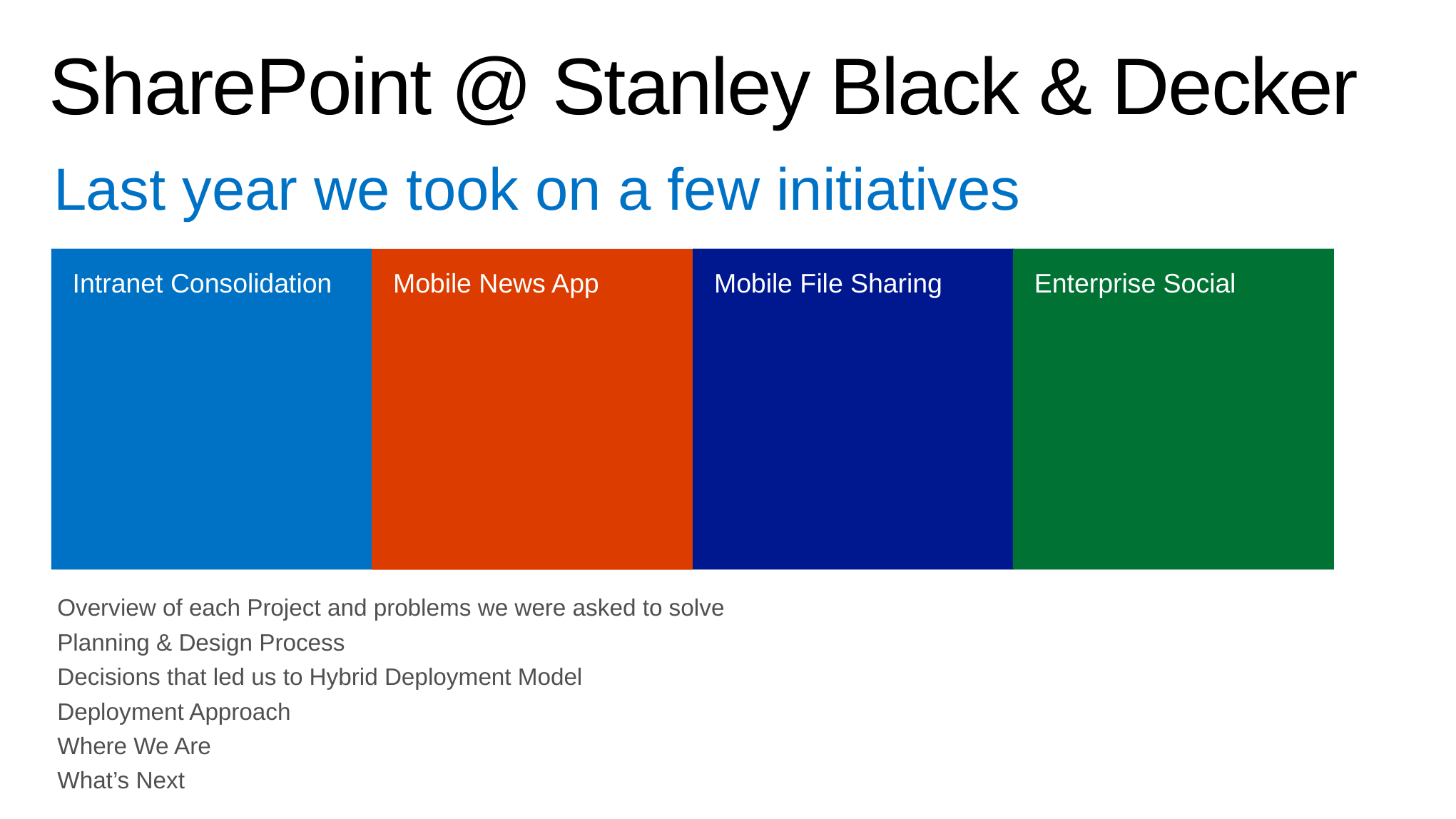

# SharePoint @ Stanley Black & Decker
Last year we took on a few initiatives
Intranet Consolidation

Mobile File Sharing

Enterprise Social
Mobile News App
Overview of each Project and problems we were asked to solve
Planning & Design Process
Decisions that led us to Hybrid Deployment Model
Deployment Approach
Where We Are
What’s Next